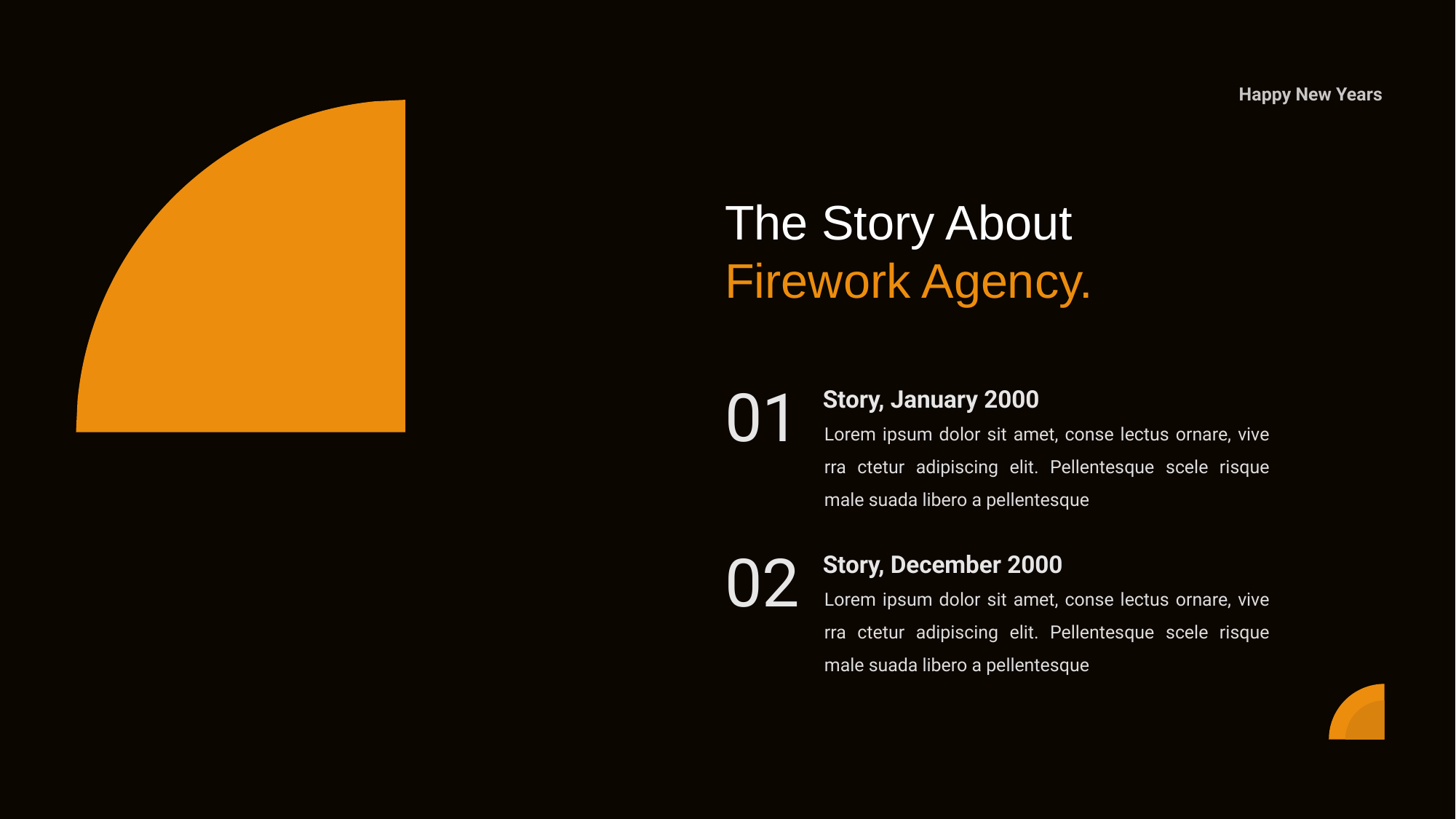

Happy New Years

The Story About Firework Agency.
01
Story, January 2000
Lorem ipsum dolor sit amet, conse lectus ornare, vive rra ctetur adipiscing elit. Pellentesque scele risque male suada libero a pellentesque
02
Story, December 2000
Lorem ipsum dolor sit amet, conse lectus ornare, vive rra ctetur adipiscing elit. Pellentesque scele risque male suada libero a pellentesque